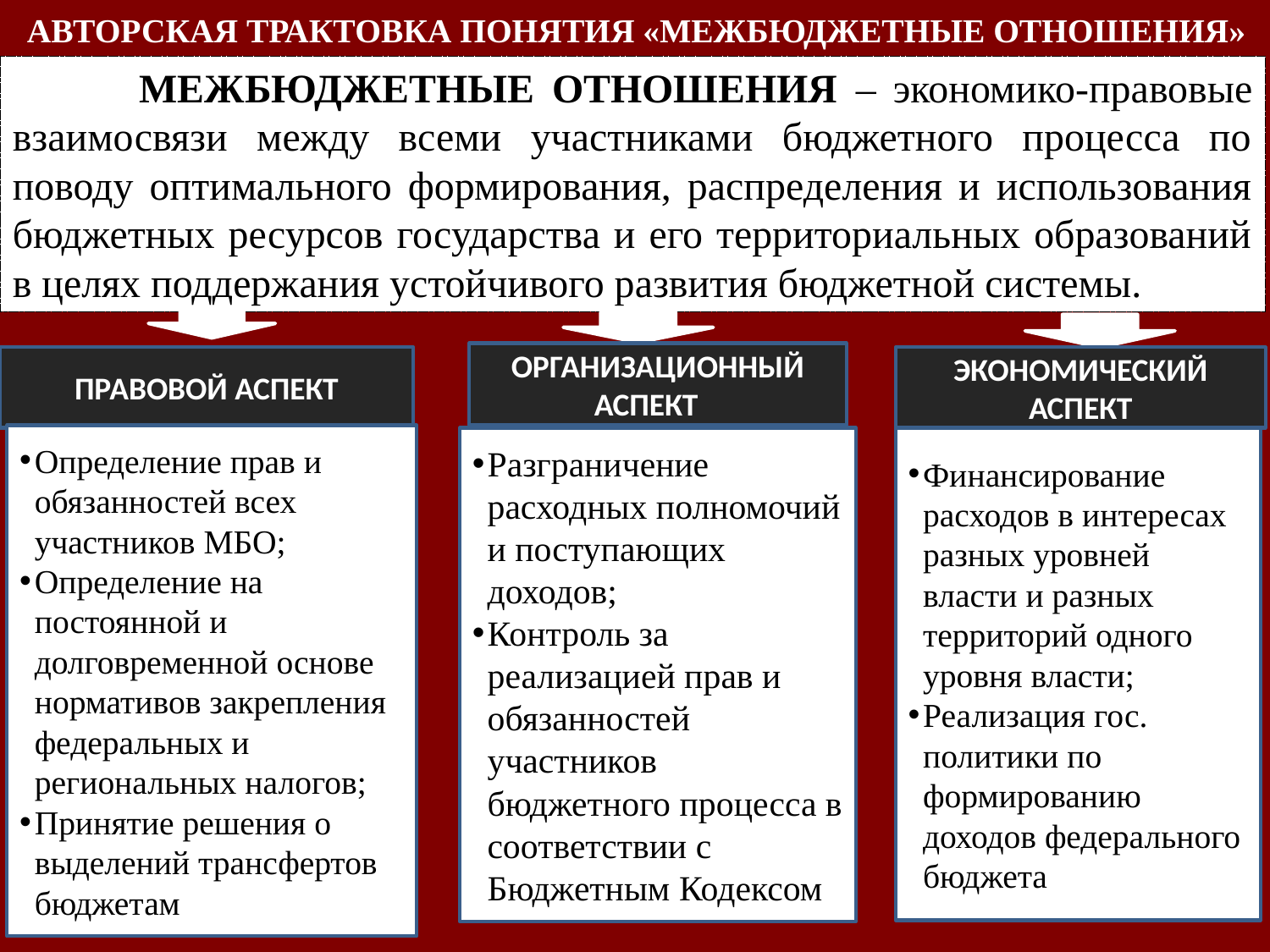

АВТОРСКАЯ ТРАКТОВКА ПОНЯТИЯ «МЕЖБЮДЖЕТНЫЕ ОТНОШЕНИЯ»
	МЕЖБЮДЖЕТНЫЕ ОТНОШЕНИЯ – экономико-правовые взаимосвязи между всеми участниками бюджетного процесса по поводу оптимального формирования, распределения и использования бюджетных ресурсов государства и его территориальных образований в целях поддержания устойчивого развития бюджетной системы.

ОРГАНИЗАЦИОННЫЙ АСПЕКТ
ПРАВОВОЙ АСПЕКТ
ЭКОНОМИЧЕСКИЙ АСПЕКТ
Определение прав и обязанностей всех участников МБО;
Определение на постоянной и долговременной основе нормативов закрепления федеральных и региональных налогов;
Принятие решения о выделений трансфертов бюджетам
Разграничение расходных полномочий и поступающих доходов;
Контроль за реализацией прав и обязанностей участников бюджетного процесса в соответствии с Бюджетным Кодексом
Финансирование расходов в интересах разных уровней власти и разных территорий одного уровня власти;
Реализация гос. политики по формированию доходов федерального бюджета